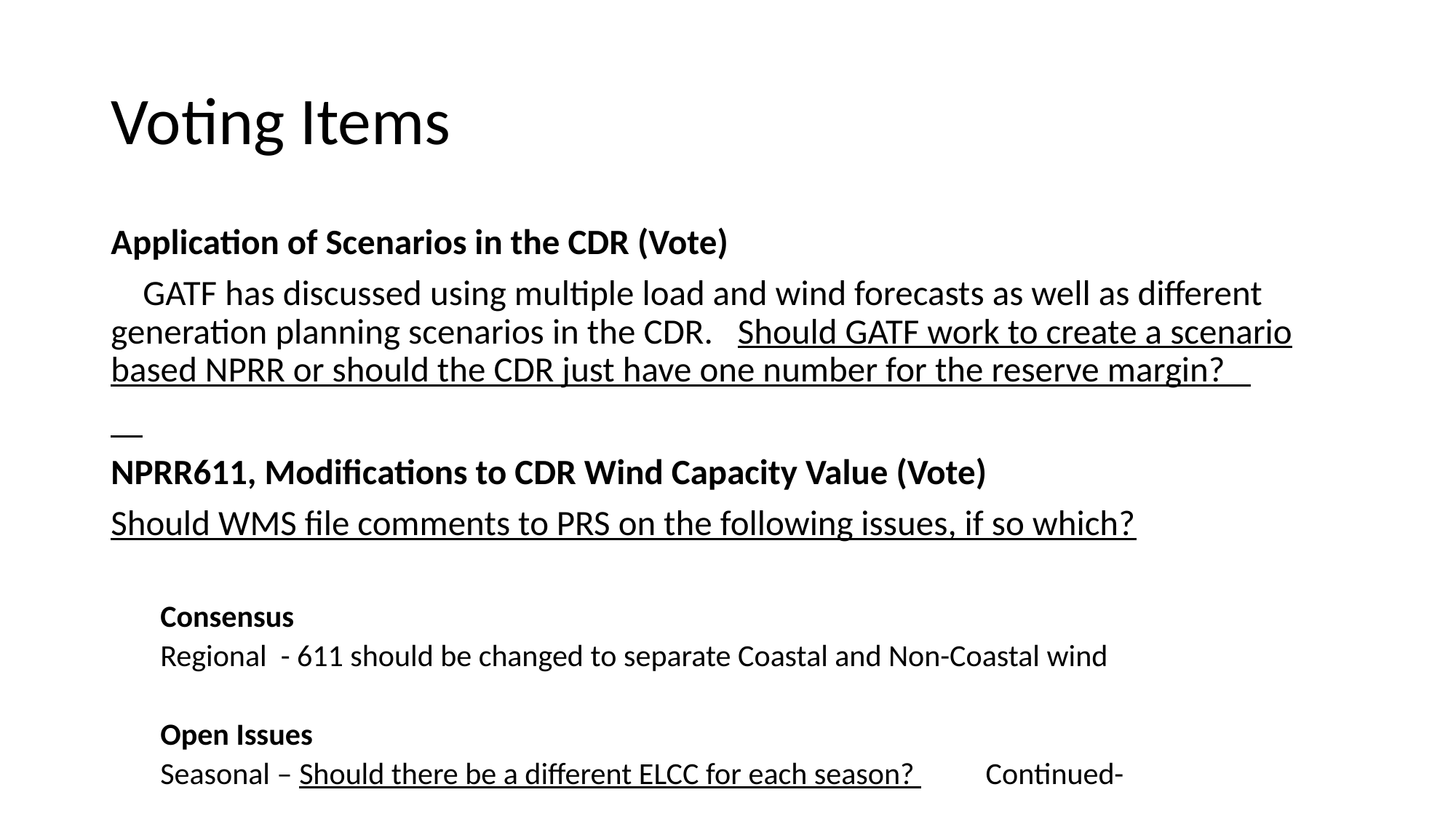

# Voting Items
Application of Scenarios in the CDR (Vote)
    GATF has discussed using multiple load and wind forecasts as well as different generation planning scenarios in the CDR.   Should GATF work to create a scenario based NPRR or should the CDR just have one number for the reserve margin?

NPRR611, Modifications to CDR Wind Capacity Value (Vote)
Should WMS file comments to PRS on the following issues, if so which?

Consensus
Regional  - 611 should be changed to separate Coastal and Non-Coastal wind

Open Issues
Seasonal – Should there be a different ELCC for each season? 	Continued-